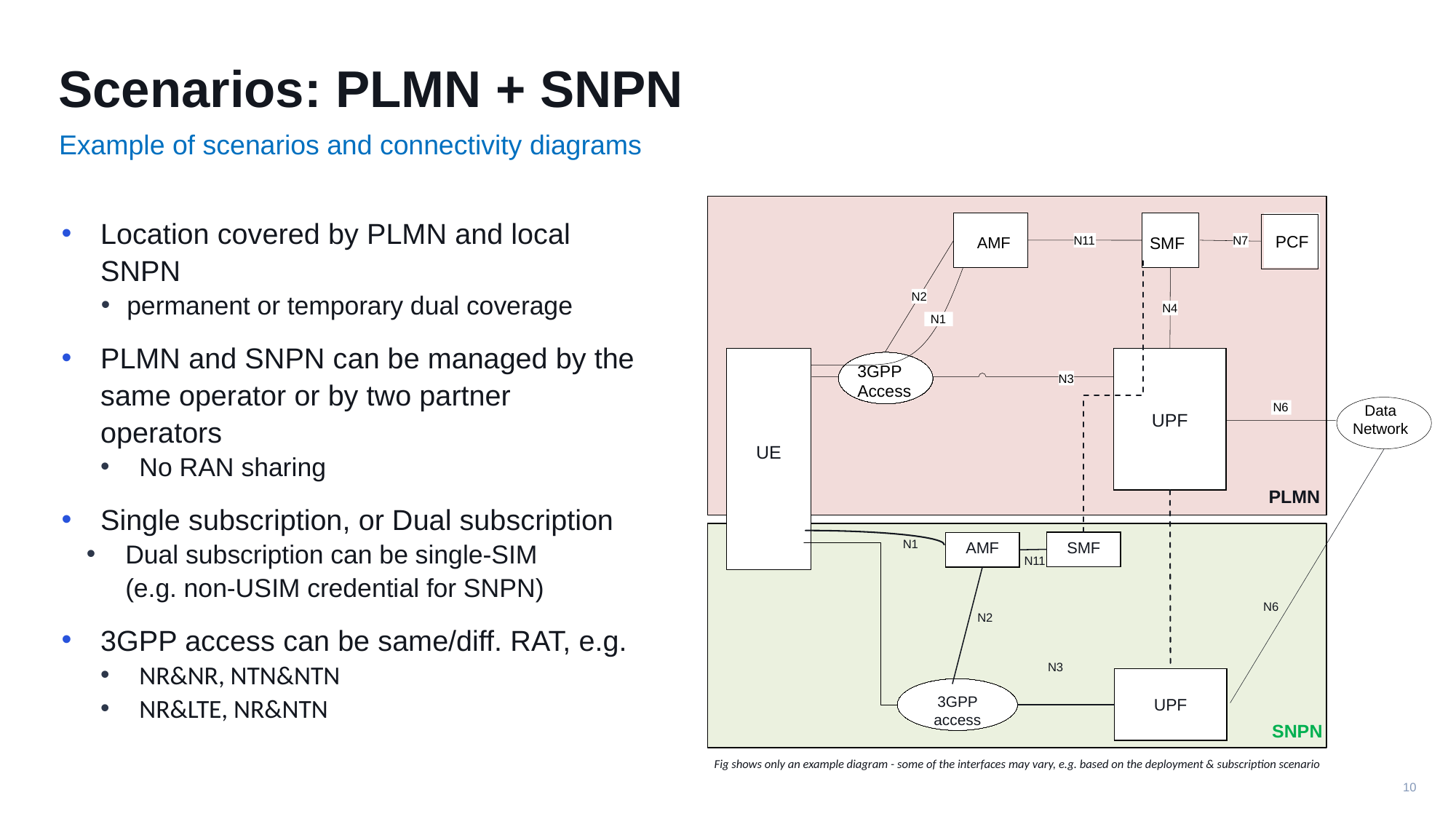

# Scenarios: PLMN + SNPN
Example of scenarios and connectivity diagrams

PCF
AMF

N11
SMF

N7

N2

N4

N1

UE

UPF

N3

Data
Network

PLMN

3GPP access

SNPN

3GPP
Access

SMF
AMF
N1
N11
N6
N2
N3

UPF
Fig shows only an example diagram - some of the interfaces may vary, e.g. based on the deployment & subscription scenario
N6

Location covered by PLMN and local SNPN
permanent or temporary dual coverage
PLMN and SNPN can be managed by the same operator or by two partner operators
No RAN sharing
Single subscription, or Dual subscription
Dual subscription can be single-SIM
(e.g. non-USIM credential for SNPN)
3GPP access can be same/diff. RAT, e.g.
NR&NR, NTN&NTN
NR&LTE, NR&NTN